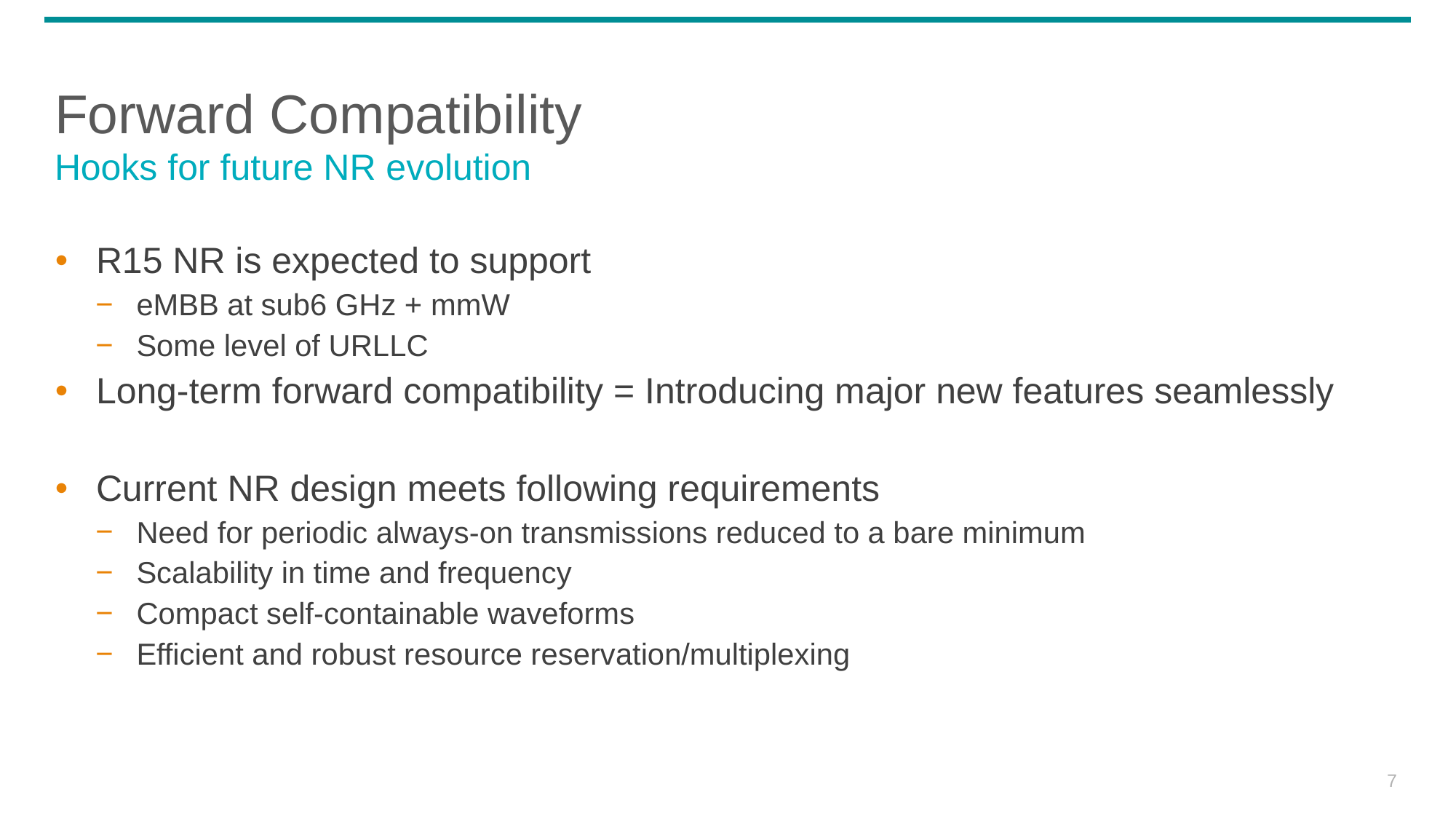

# Forward Compatibility
Hooks for future NR evolution
R15 NR is expected to support
eMBB at sub6 GHz + mmW
Some level of URLLC
Long-term forward compatibility = Introducing major new features seamlessly

Current NR design meets following requirements
Need for periodic always-on transmissions reduced to a bare minimum
Scalability in time and frequency
Compact self-containable waveforms
Efficient and robust resource reservation/multiplexing

7